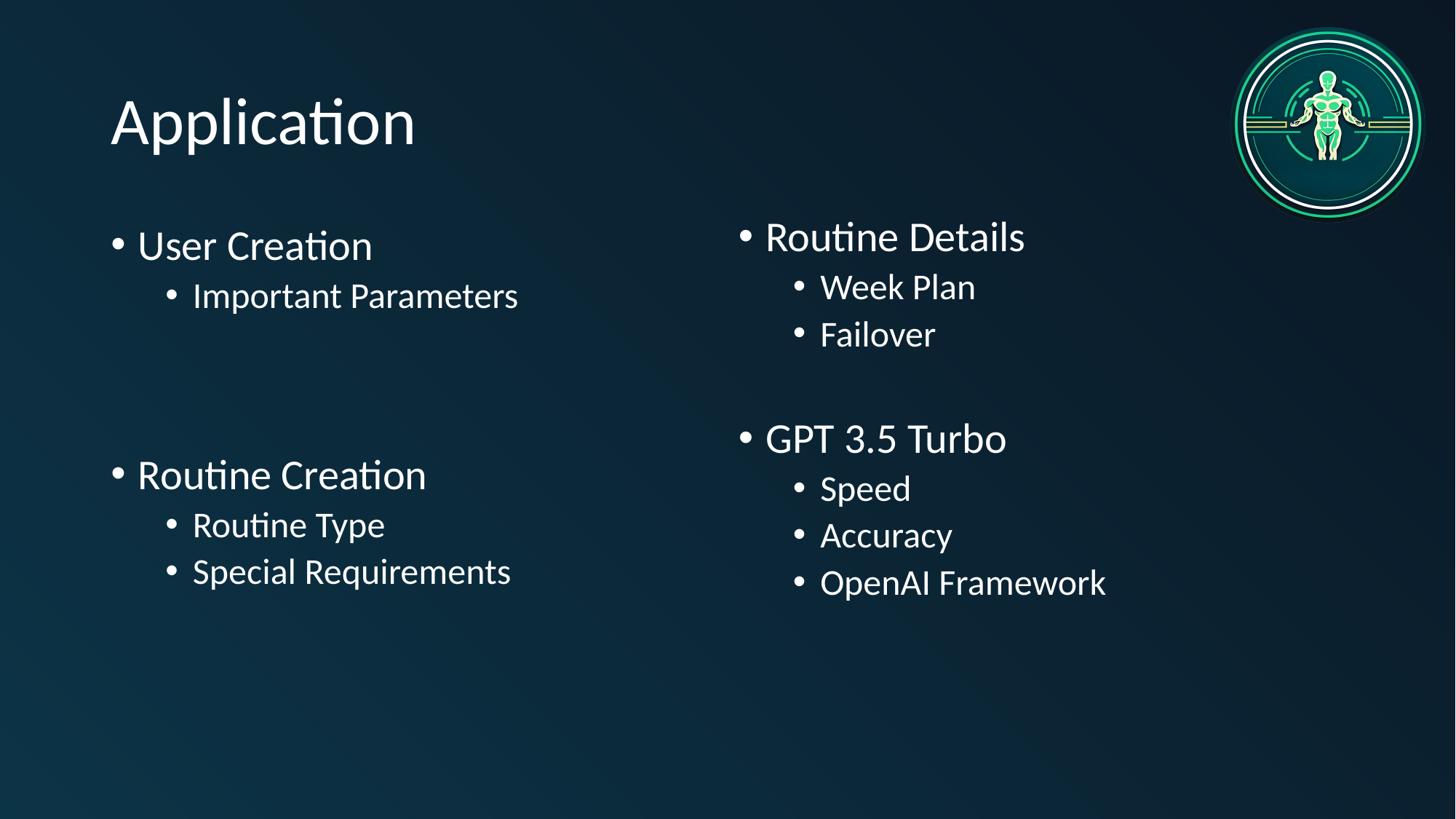

# Application
Routine Details
Week Plan
Failover

GPT 3.5 Turbo
Speed
Accuracy
OpenAI Framework

User Creation
Important Parameters

Routine Creation
Routine Type
Special Requirements